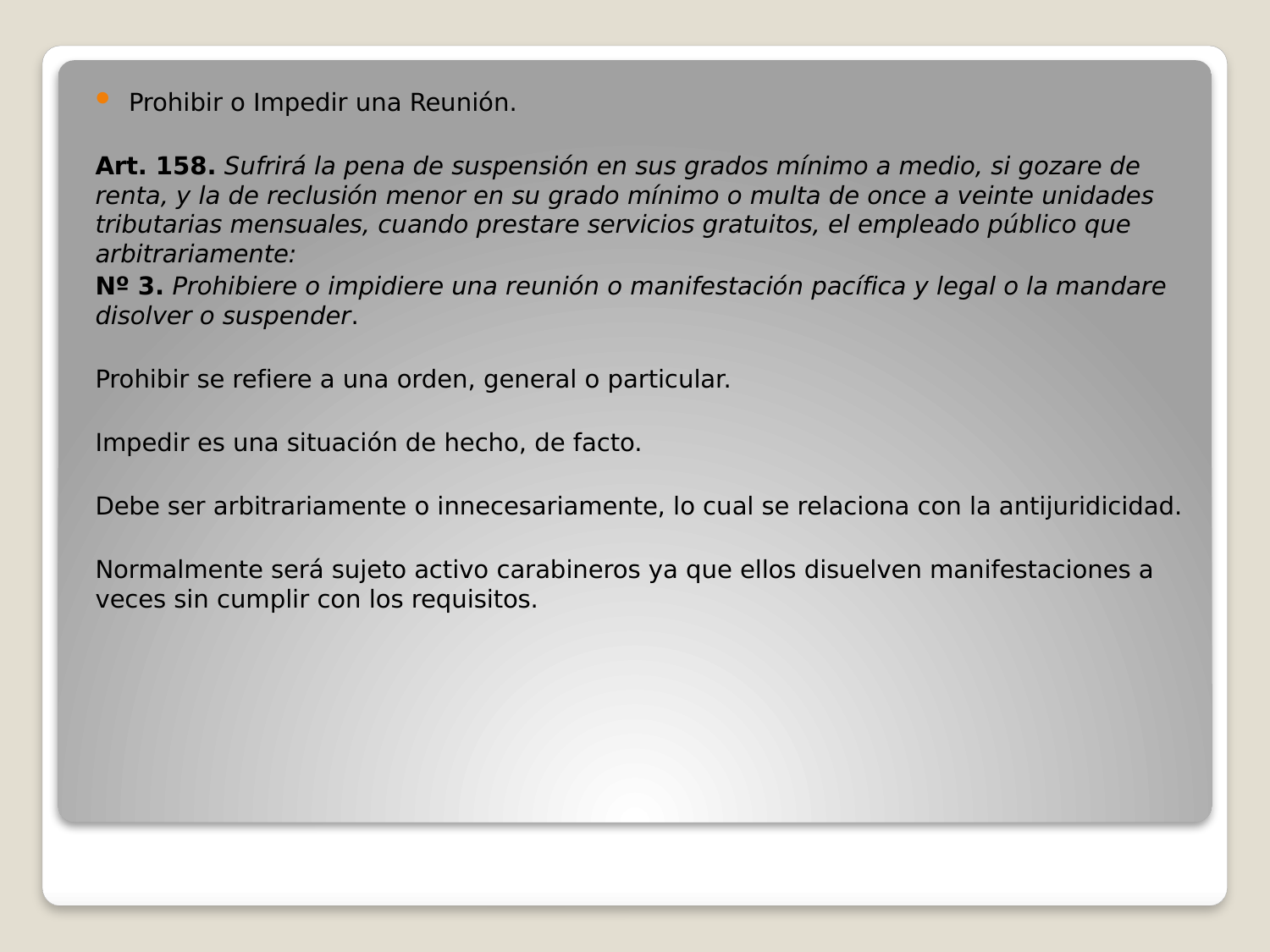

Prohibir o Impedir una Reunión.

Art. 158. Sufrirá la pena de suspensión en sus grados mínimo a medio, si gozare de renta, y la de reclusión menor en su grado mínimo o multa de once a veinte unidades tributarias mensuales, cuando prestare servicios gratuitos, el empleado público que arbitrariamente:
Nº 3. Prohibiere o impidiere una reunión o manifestación pacífica y legal o la mandare disolver o suspender.

Prohibir se refiere a una orden, general o particular.

Impedir es una situación de hecho, de facto.

Debe ser arbitrariamente o innecesariamente, lo cual se relaciona con la antijuridicidad.

Normalmente será sujeto activo carabineros ya que ellos disuelven manifestaciones a veces sin cumplir con los requisitos.

#